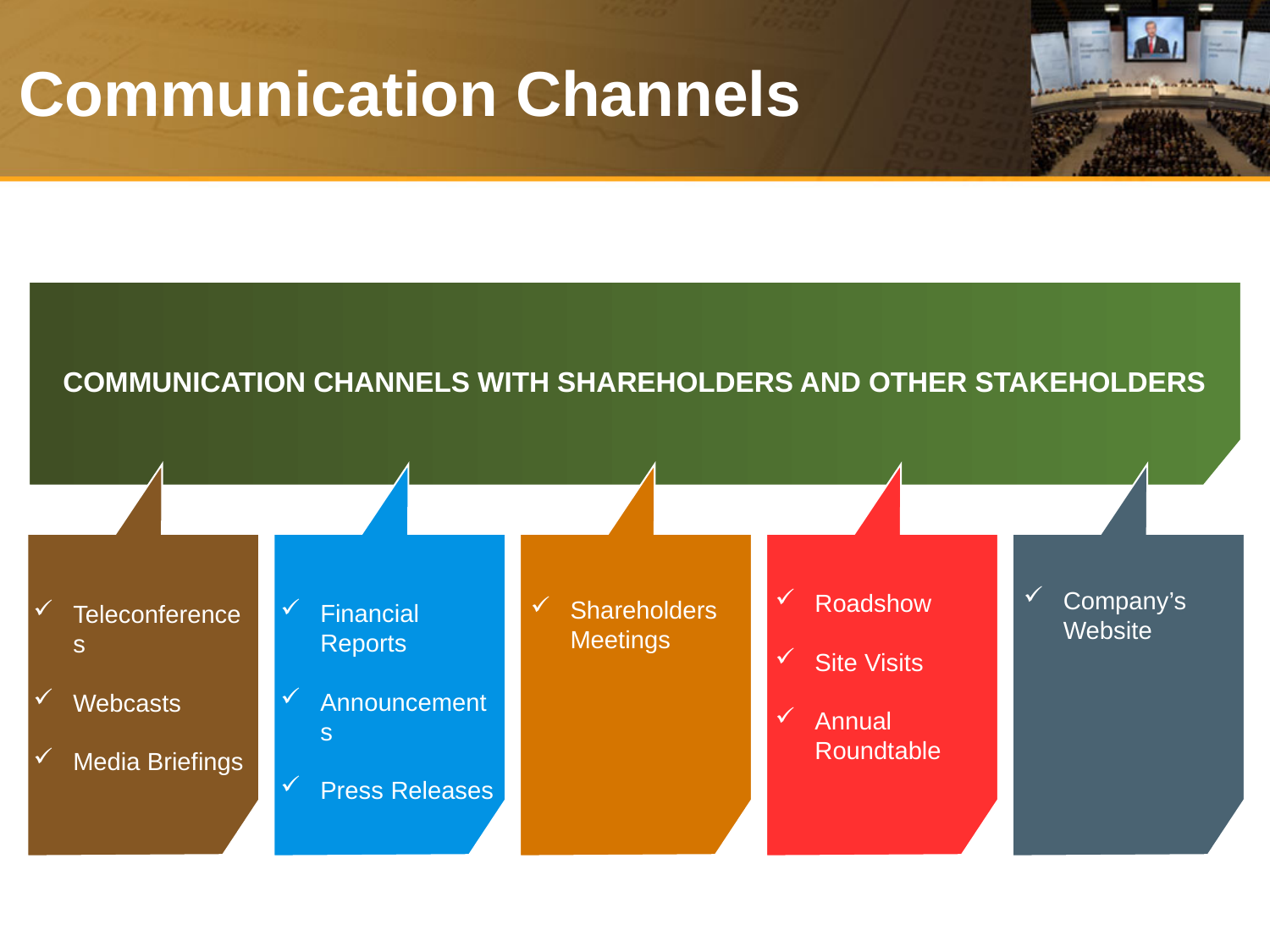

Communication Channels

COMMUNICATION CHANNELS WITH SHAREHOLDERS AND OTHER STAKEHOLDERS
Company’s Website
Roadshow

Site Visits

Annual Roundtable
Shareholders Meetings
Financial Reports

Announcements

Press Releases
Teleconferences

Webcasts

Media Briefings